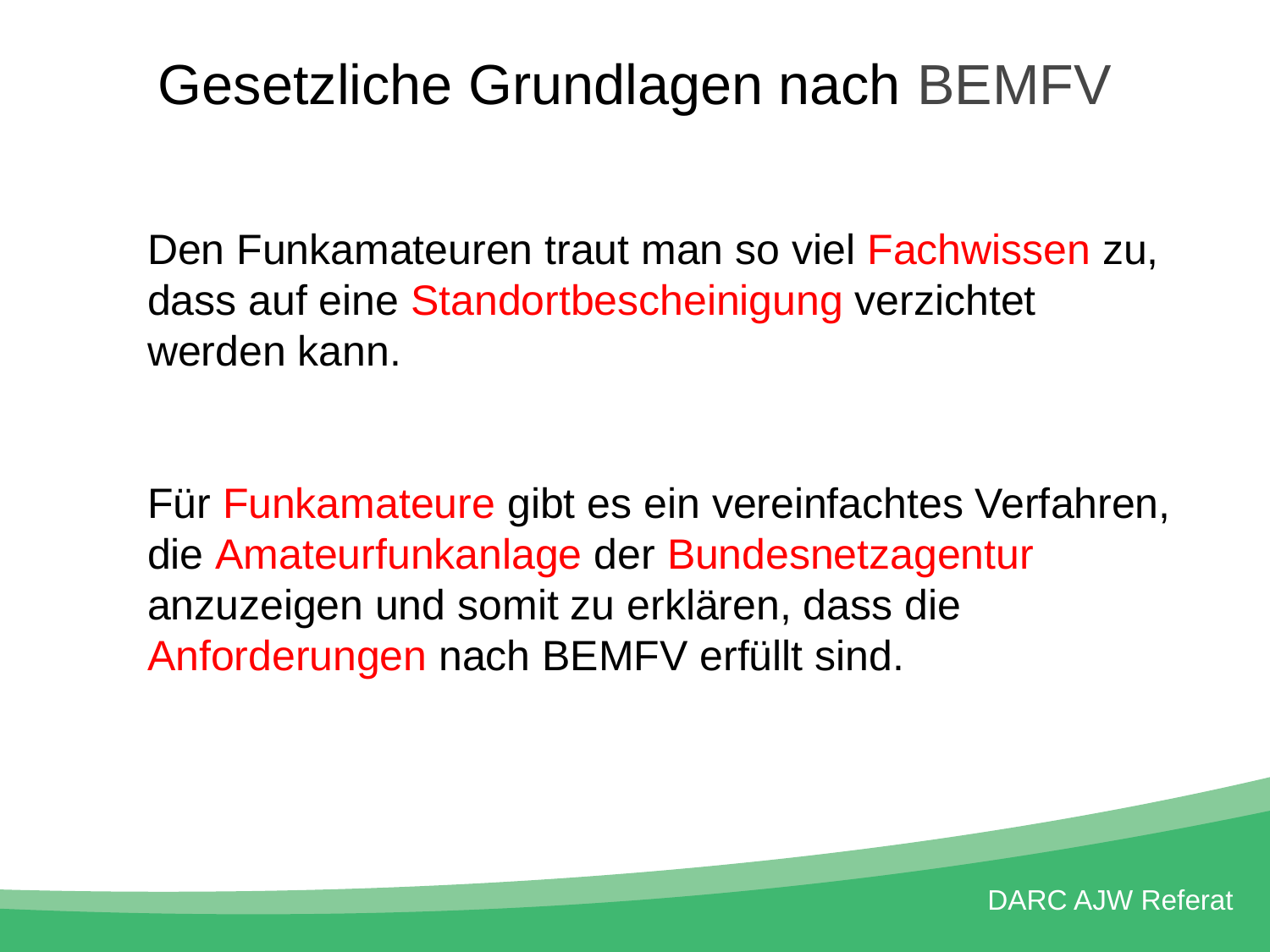

# Gesetzliche Grundlagen nach BEMFV

Den Funkamateuren traut man so viel Fachwissen zu, dass auf eine Standortbescheinigung verzichtet werden kann.

Für Funkamateure gibt es ein vereinfachtes Verfahren, die Amateurfunkanlage der Bundesnetzagentur anzuzeigen und somit zu erklären, dass die Anforderungen nach BEMFV erfüllt sind.